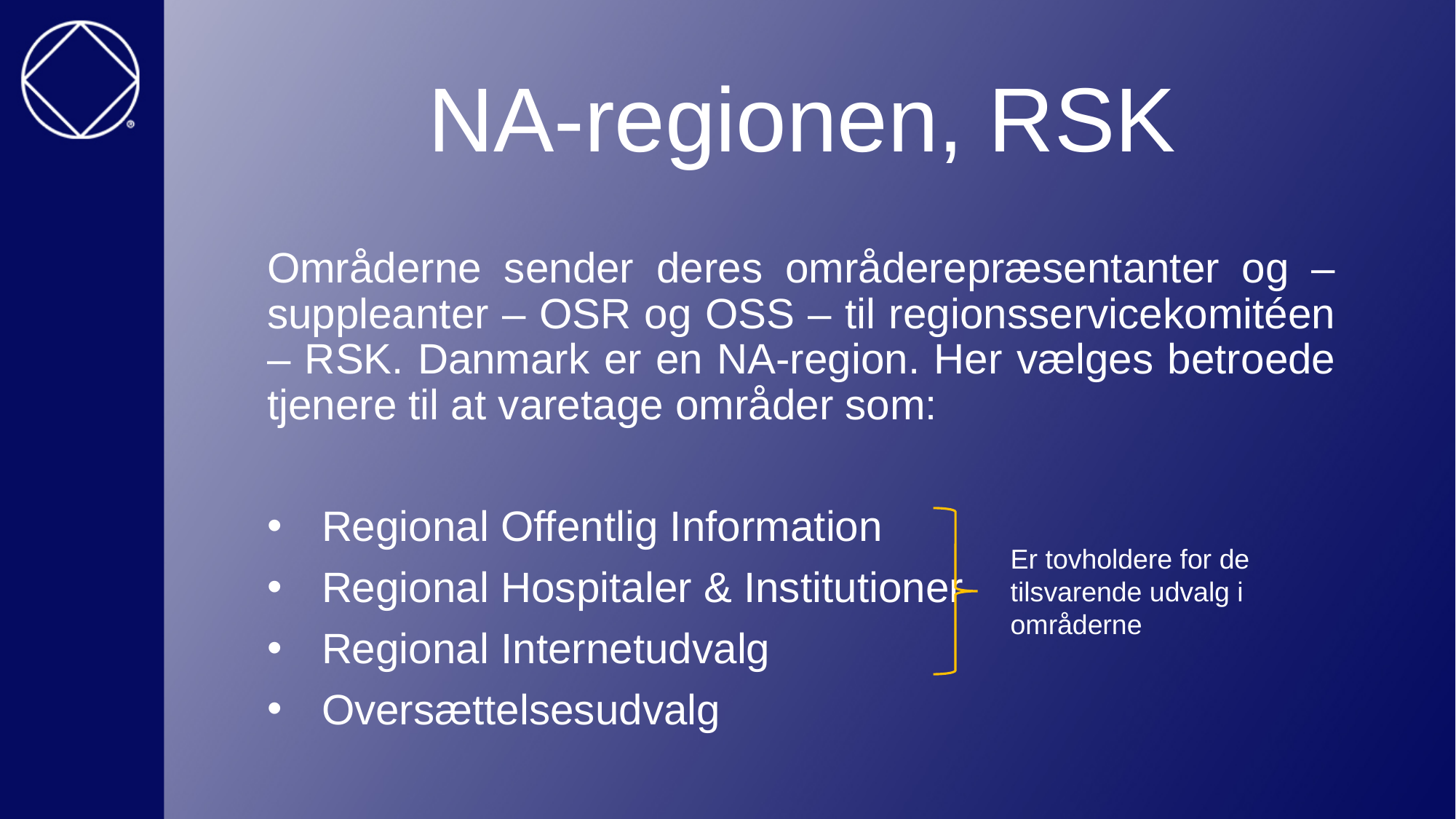

# NA-regionen, RSK
Områderne sender deres områderepræsentanter og –suppleanter – OSR og OSS – til regionsservicekomitéen – RSK. Danmark er en NA-region. Her vælges betroede tjenere til at varetage områder som:

Regional Offentlig Information
Regional Hospitaler & Institutioner
Regional Internetudvalg
Oversættelsesudvalg

Er tovholdere for de tilsvarende udvalg i områderne